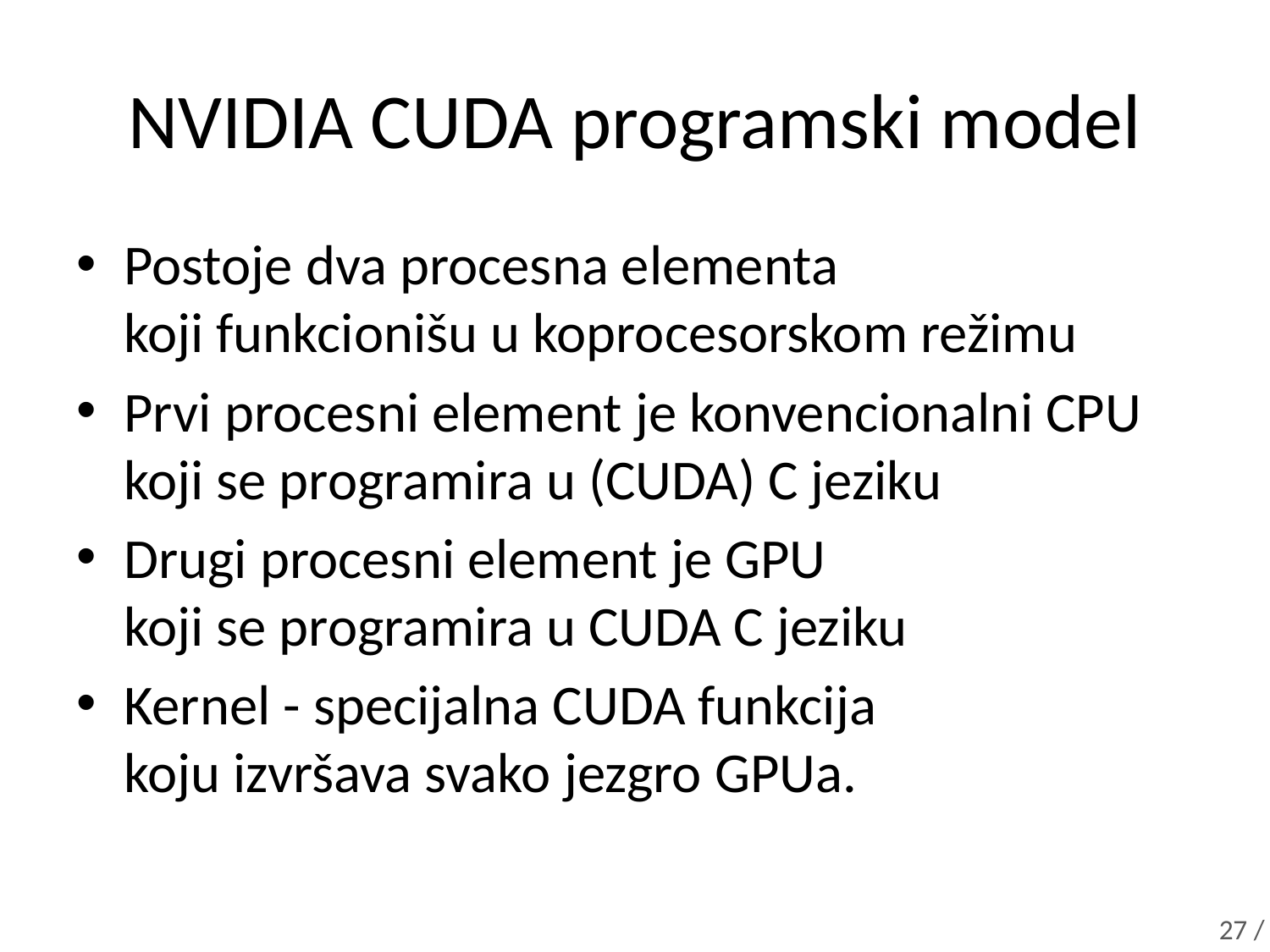

# NVIDIA CUDA programski model
Postoje dva procesna elementa
koji funkcionišu u koprocesorskom režimu
Prvi procesni element je konvencionalni CPU koji se programira u (CUDA) C jeziku
Drugi procesni element je GPU
koji se programira u CUDA C jeziku
Kernel - specijalna CUDA funkcija
koju izvršava svako jezgro GPUa.